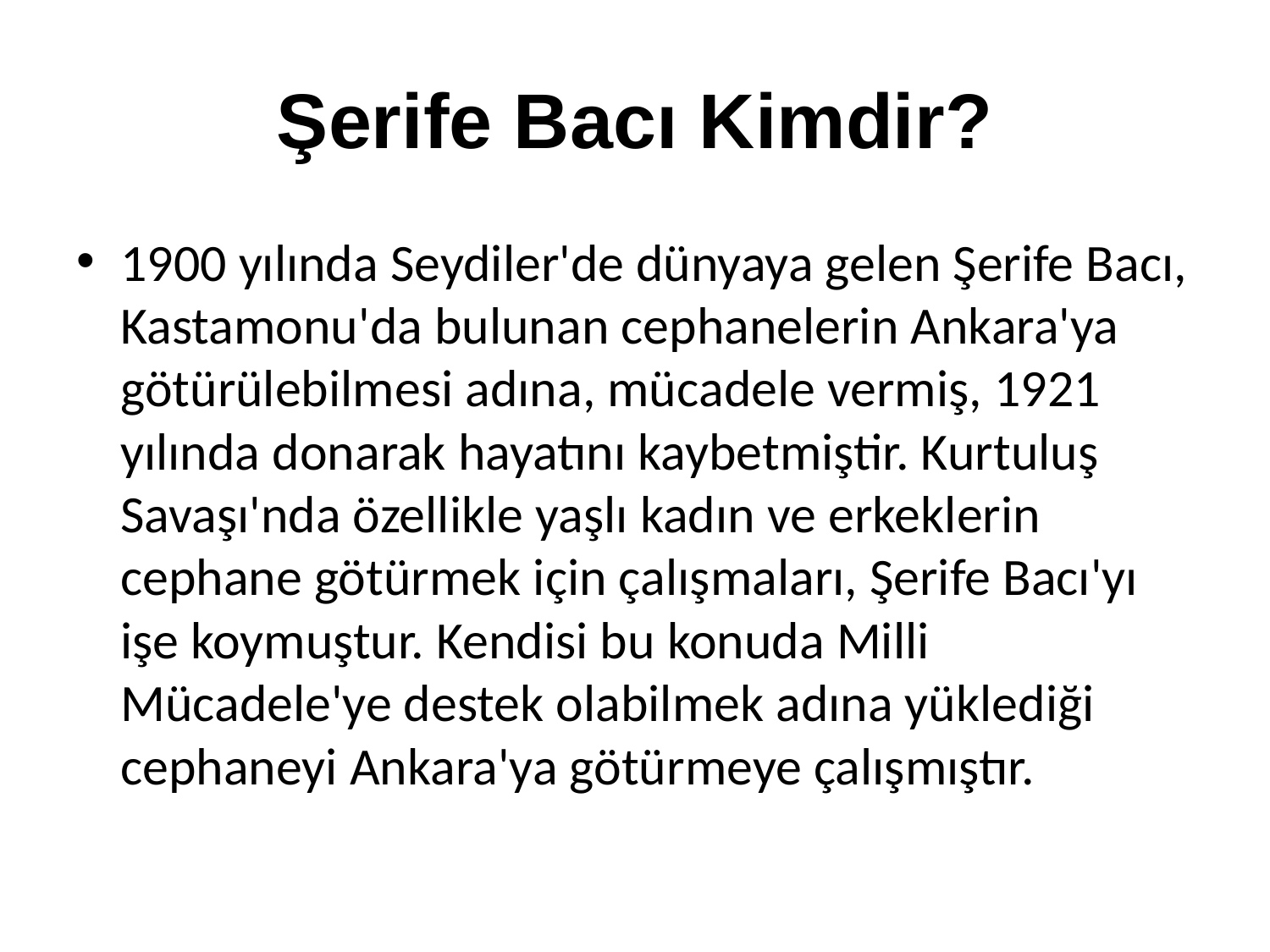

# Şerife Bacı Kimdir?
1900 yılında Seydiler'de dünyaya gelen Şerife Bacı, Kastamonu'da bulunan cephanelerin Ankara'ya götürülebilmesi adına, mücadele vermiş, 1921 yılında donarak hayatını kaybetmiştir. Kurtuluş Savaşı'nda özellikle yaşlı kadın ve erkeklerin cephane götürmek için çalışmaları, Şerife Bacı'yı işe koymuştur. Kendisi bu konuda Milli Mücadele'ye destek olabilmek adına yüklediği cephaneyi Ankara'ya götürmeye çalışmıştır.